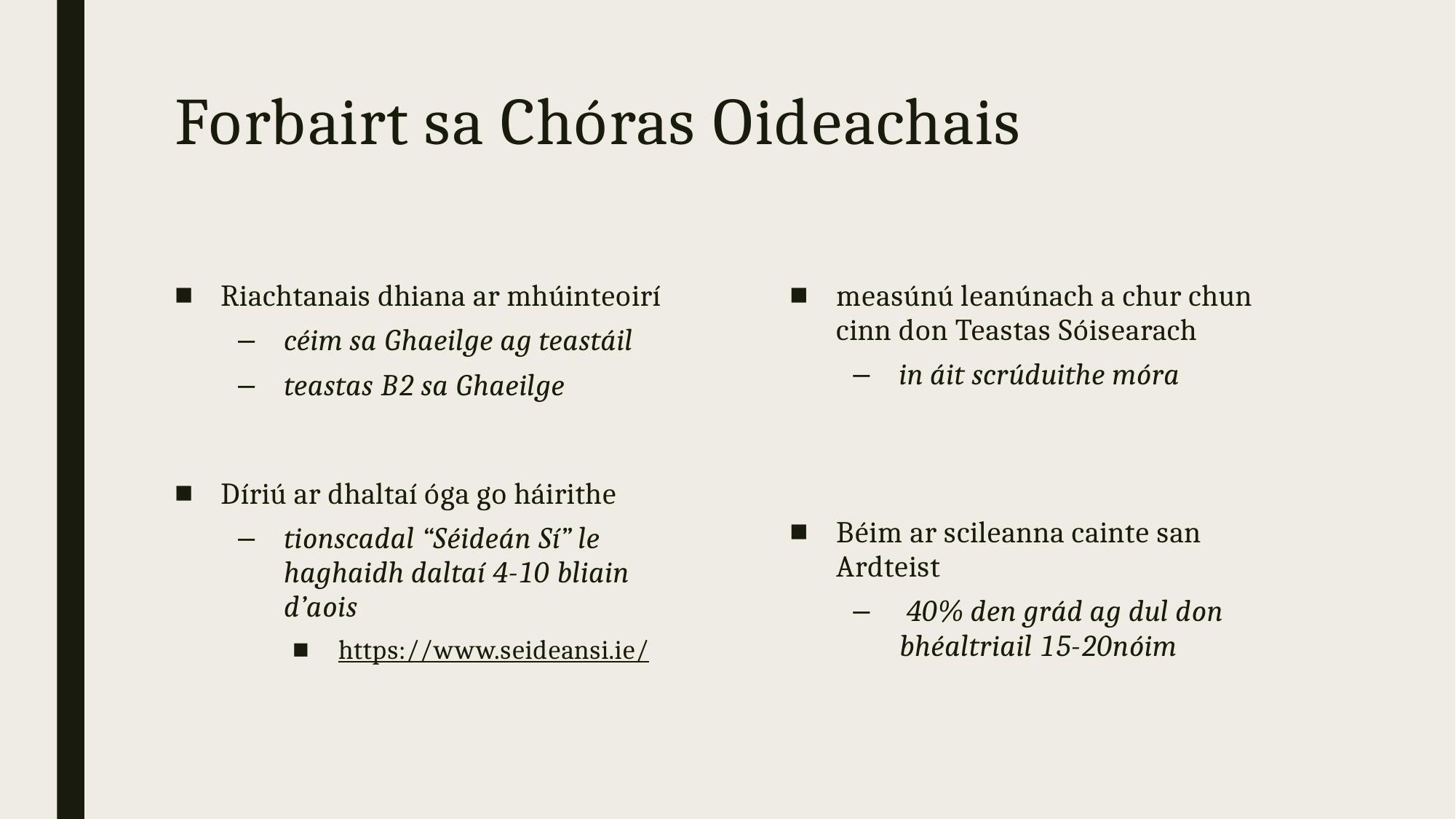

# Forbairt sa Chóras Oideachais
Riachtanais dhiana ar mhúinteoirí
céim sa Ghaeilge ag teastáil
teastas B2 sa Ghaeilge

Díriú ar dhaltaí óga go háirithe
tionscadal “Séideán Sí” le haghaidh daltaí 4-10 bliain d’aois
https://www.seideansi.ie/
measúnú leanúnach a chur chun cinn don Teastas Sóisearach
in áit scrúduithe móra

Béim ar scileanna cainte san Ardteist
 40% den grád ag dul don bhéaltriail 15-20nóim